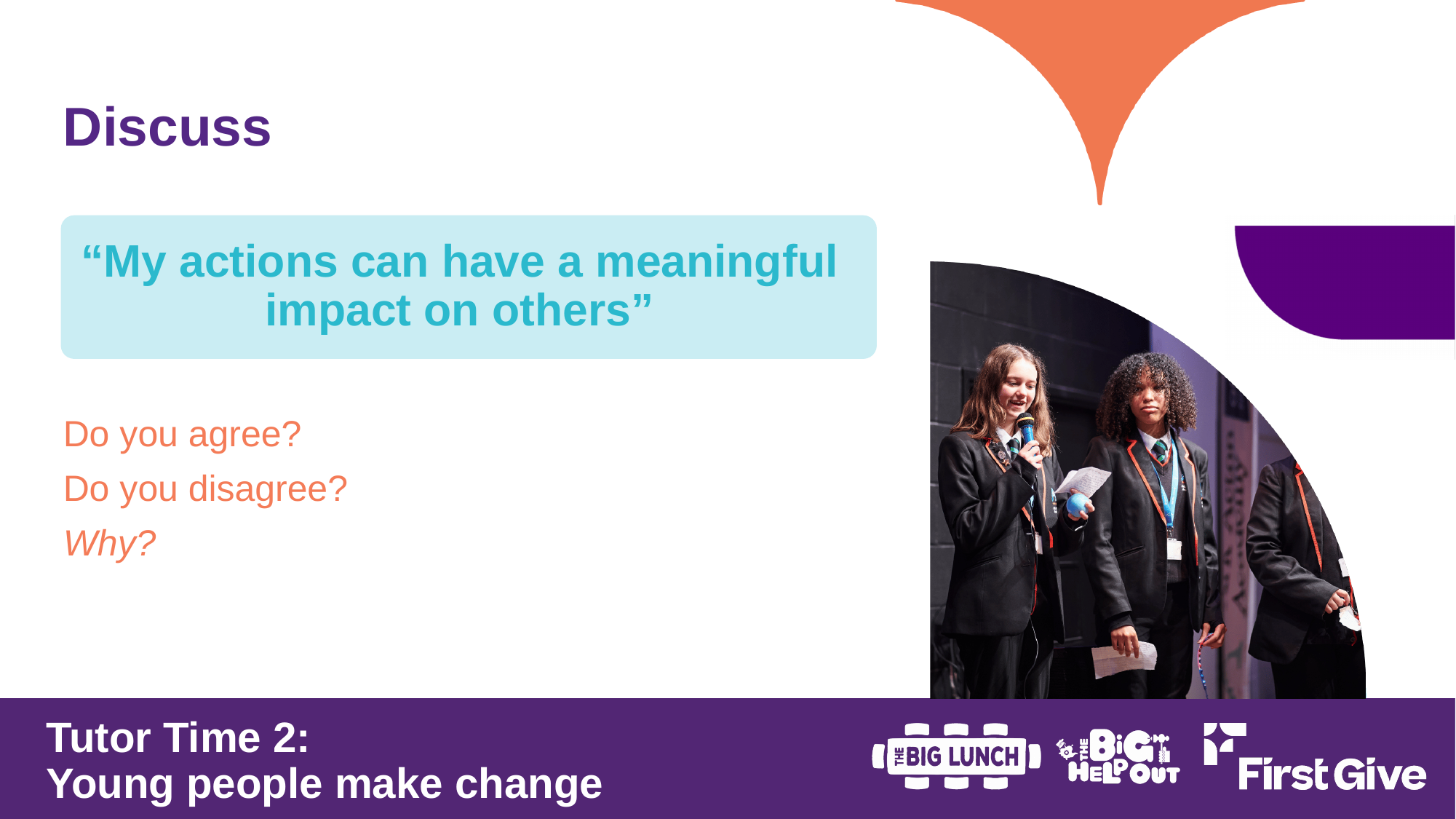

Discuss

“My actions can have a meaningful impact on others”

Do you agree?
Do you disagree?
Why?

Tutor Time 2:
Young people make change